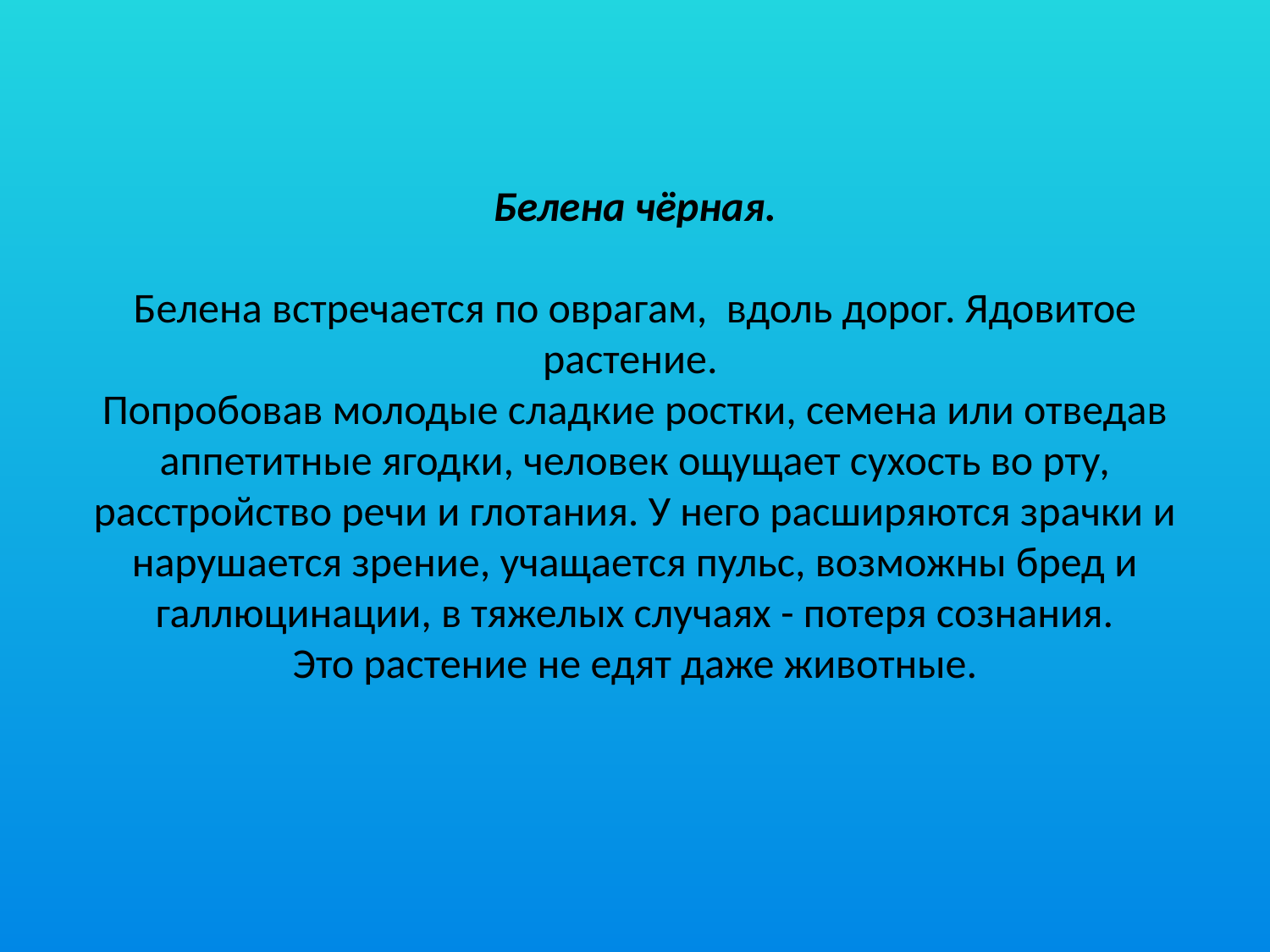

# Белена чёрная. Белена встречается по оврагам,  вдоль дорог. Ядовитое растение. Попробовав молодые сладкие ростки, семена или отведав аппетитные ягодки, человек ощущает сухость во рту, расстройство речи и глотания. У него расширяются зрачки и нарушается зрение, учащается пульс, возможны бред и галлюцинации, в тяжелых случаях - потеря сознания. Это растение не едят даже животные.